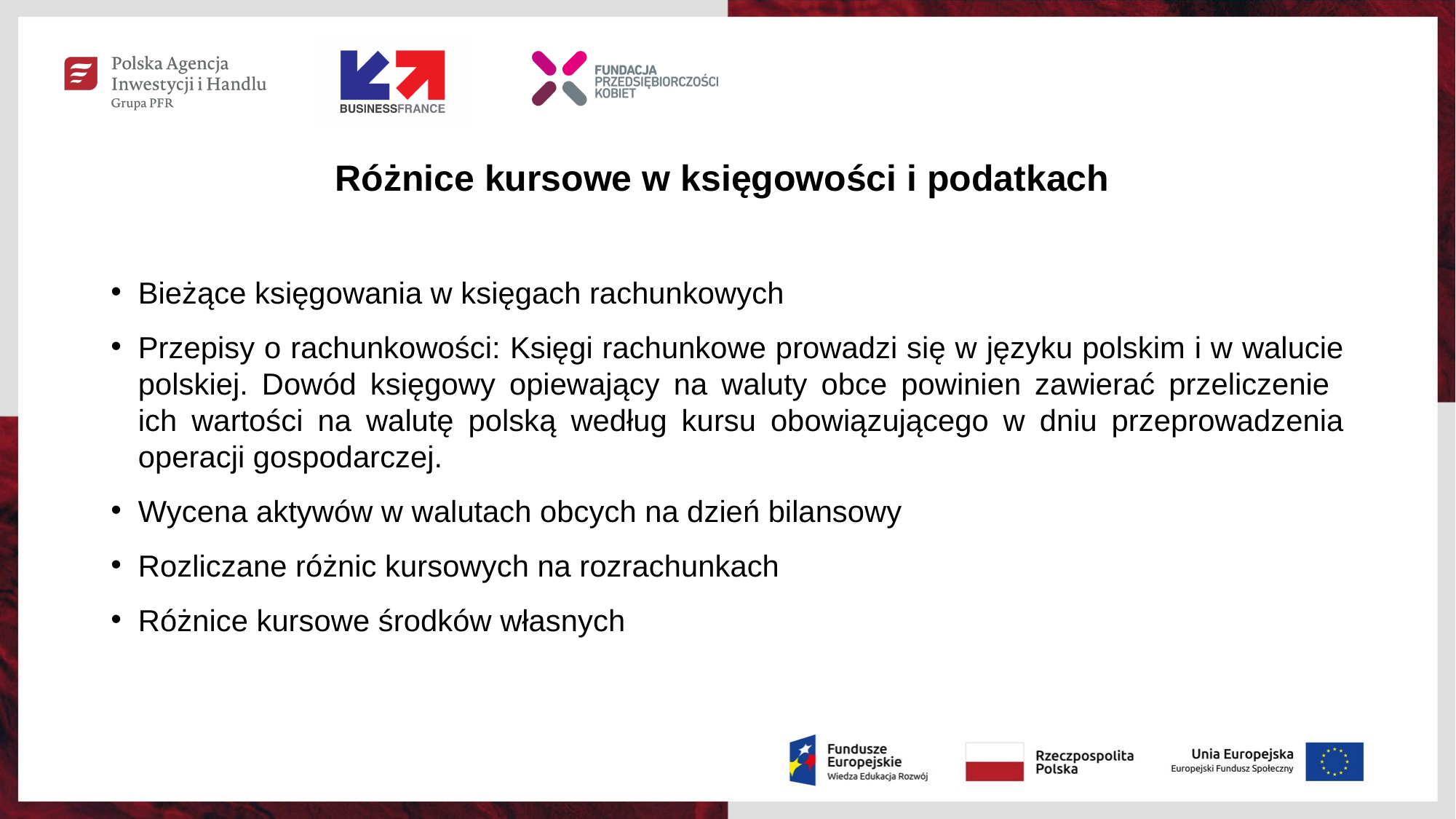

# Różnice kursowe w księgowości i podatkach
Bieżące księgowania w księgach rachunkowych
Przepisy o rachunkowości: Księgi rachunkowe prowadzi się w języku polskim i w walucie polskiej. Dowód księgowy opiewający na waluty obce powinien zawierać przeliczenie
ich wartości na walutę polską według kursu obowiązującego w dniu przeprowadzenia operacji gospodarczej.
Wycena aktywów w walutach obcych na dzień bilansowy
Rozliczane różnic kursowych na rozrachunkach
Różnice kursowe środków własnych